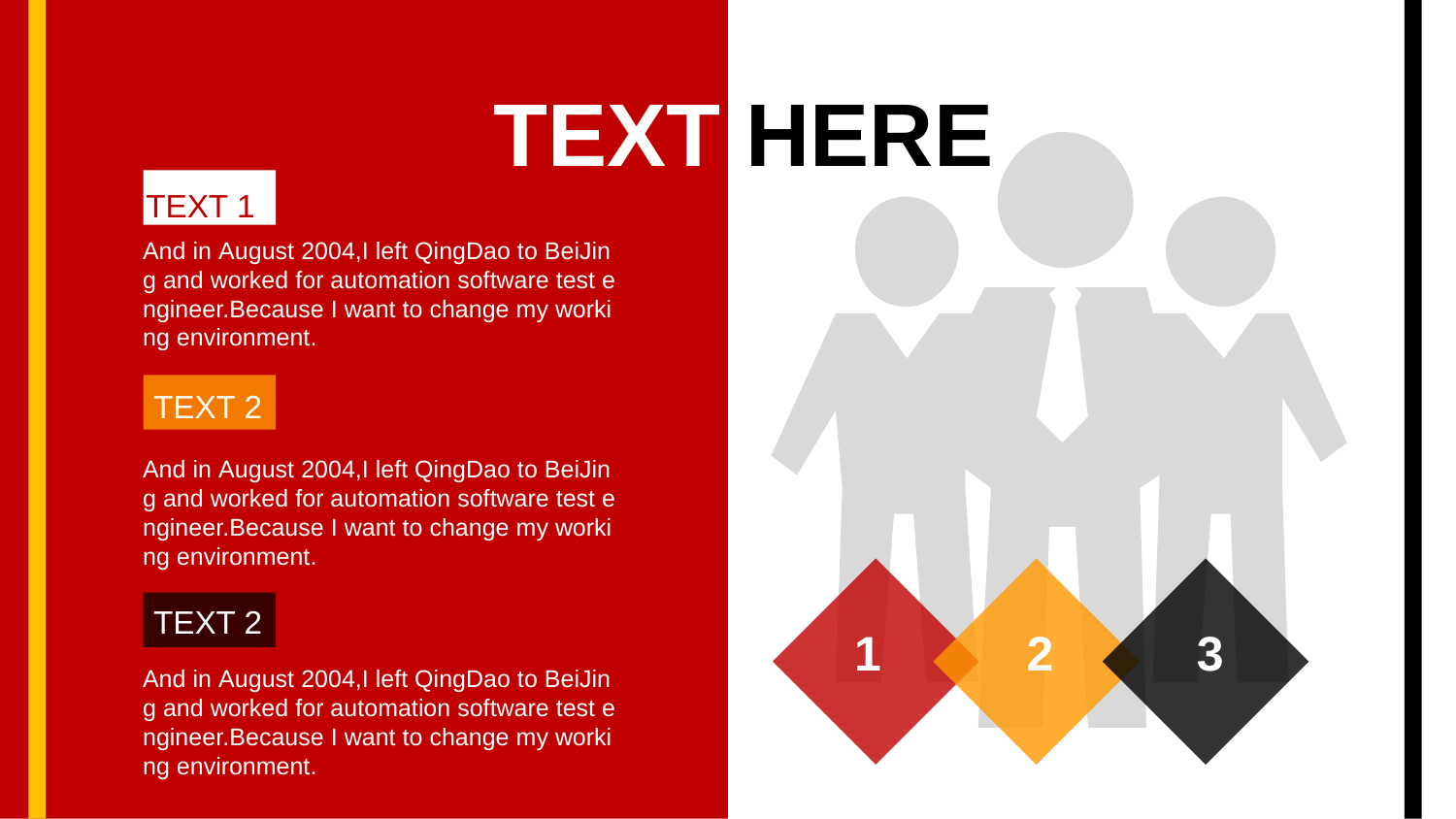

TEXT HERE

TEXT 1
And in August 2004,I left QingDao to BeiJing and worked for automation software test engineer.Because I want to change my working environment.

TEXT 2
And in August 2004,I left QingDao to BeiJing and worked for automation software test engineer.Because I want to change my working environment.

TEXT 2
1
2
3
And in August 2004,I left QingDao to BeiJing and worked for automation software test engineer.Because I want to change my working environment.